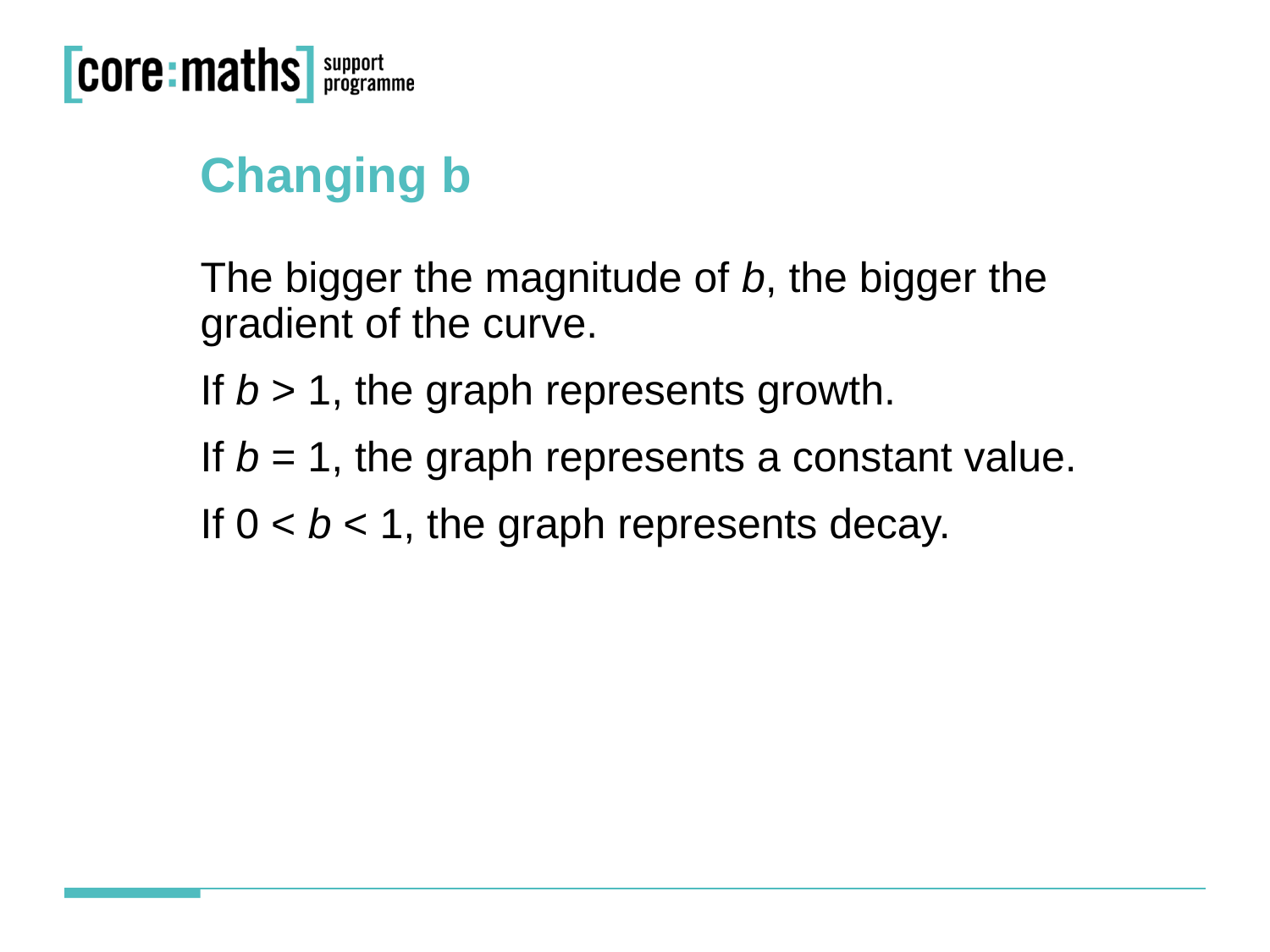

Changing b
The bigger the magnitude of b, the bigger the gradient of the curve.
If b > 1, the graph represents growth.
If b = 1, the graph represents a constant value.
If 0 < b < 1, the graph represents decay.